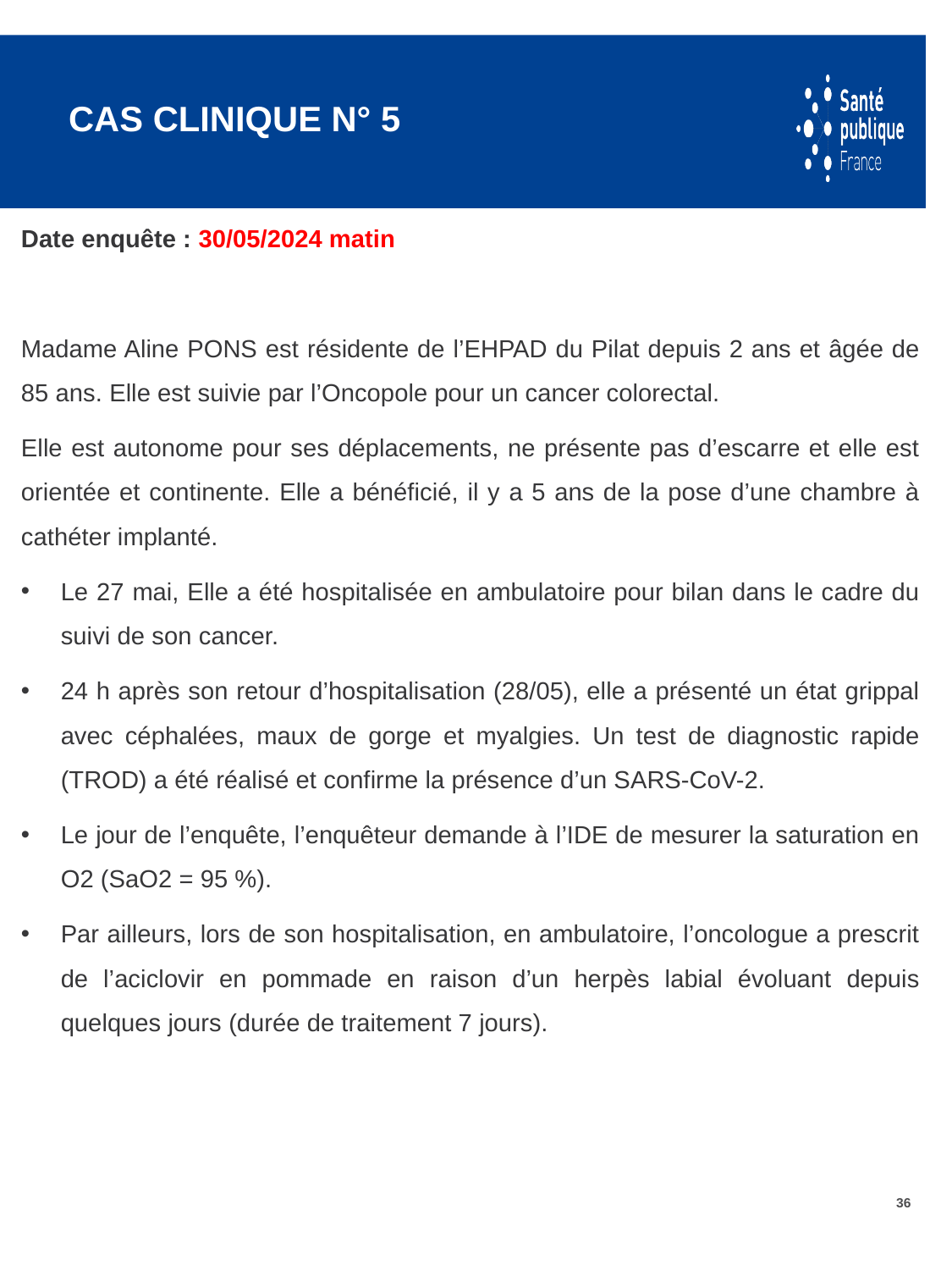

# Cas clinique n° 5
Date enquête : 30/05/2024 matin

Madame Aline PONS est résidente de l’EHPAD du Pilat depuis 2 ans et âgée de 85 ans. Elle est suivie par l’Oncopole pour un cancer colorectal.
Elle est autonome pour ses déplacements, ne présente pas d’escarre et elle est orientée et continente. Elle a bénéficié, il y a 5 ans de la pose d’une chambre à cathéter implanté.
Le 27 mai, Elle a été hospitalisée en ambulatoire pour bilan dans le cadre du suivi de son cancer.
24 h après son retour d’hospitalisation (28/05), elle a présenté un état grippal avec céphalées, maux de gorge et myalgies. Un test de diagnostic rapide (TROD) a été réalisé et confirme la présence d’un SARS-CoV-2.
Le jour de l’enquête, l’enquêteur demande à l’IDE de mesurer la saturation en O2 (SaO2 = 95 %).
Par ailleurs, lors de son hospitalisation, en ambulatoire, l’oncologue a prescrit de l’aciclovir en pommade en raison d’un herpès labial évoluant depuis quelques jours (durée de traitement 7 jours).